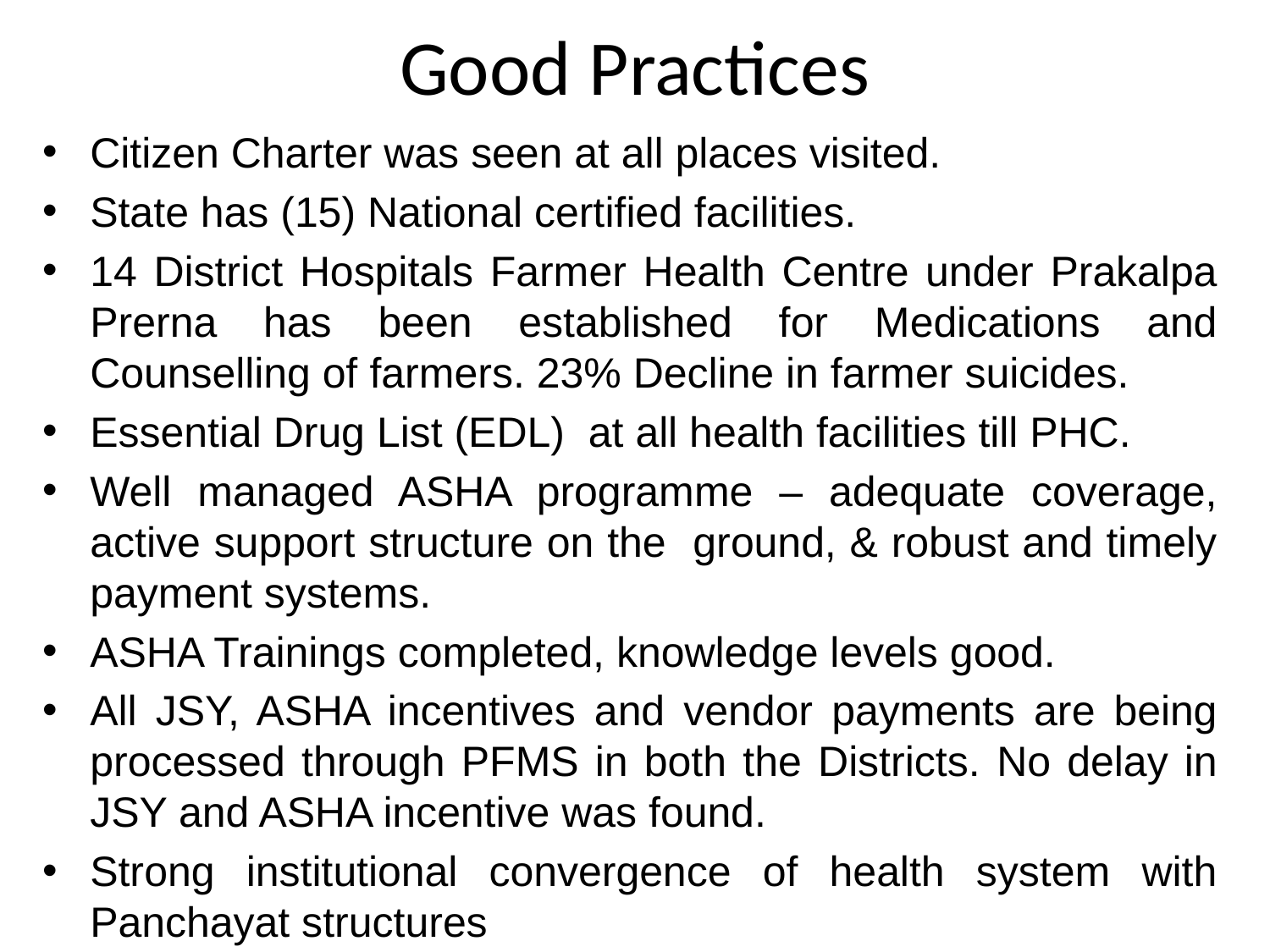

# Good Practices
Citizen Charter was seen at all places visited.
State has (15) National certified facilities.
14 District Hospitals Farmer Health Centre under Prakalpa Prerna has been established for Medications and Counselling of farmers. 23% Decline in farmer suicides.
Essential Drug List (EDL)  at all health facilities till PHC.
Well managed ASHA programme – adequate coverage, active support structure on the  ground, & robust and timely payment systems.
ASHA Trainings completed, knowledge levels good.
All JSY, ASHA incentives and vendor payments are being processed through PFMS in both the Districts. No delay in JSY and ASHA incentive was found.
Strong institutional convergence of health system with Panchayat structures